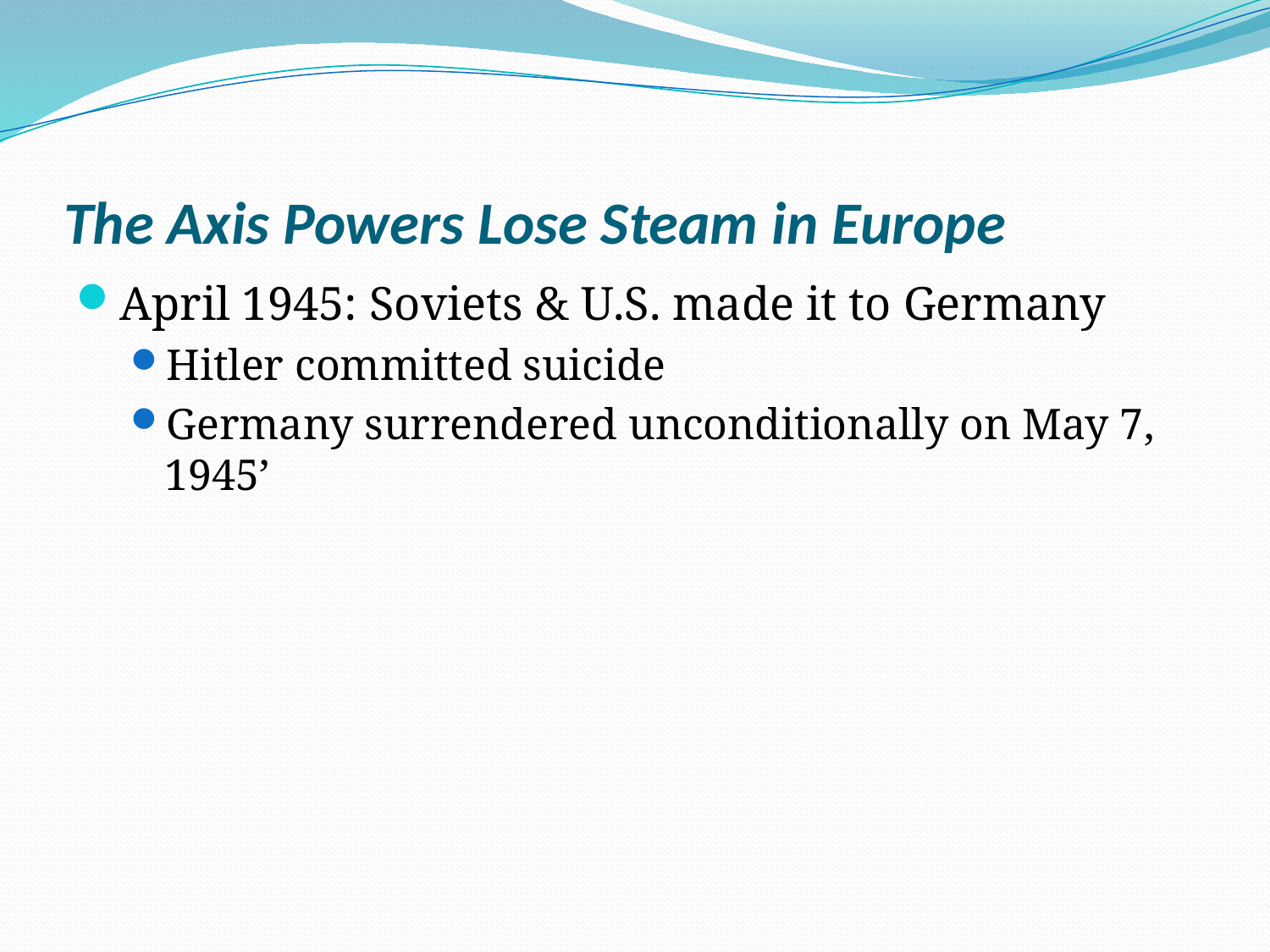

# The Axis Powers Lose Steam in Europe
April 1945: Soviets & U.S. made it to Germany
Hitler committed suicide
Germany surrendered unconditionally on May 7, 1945’